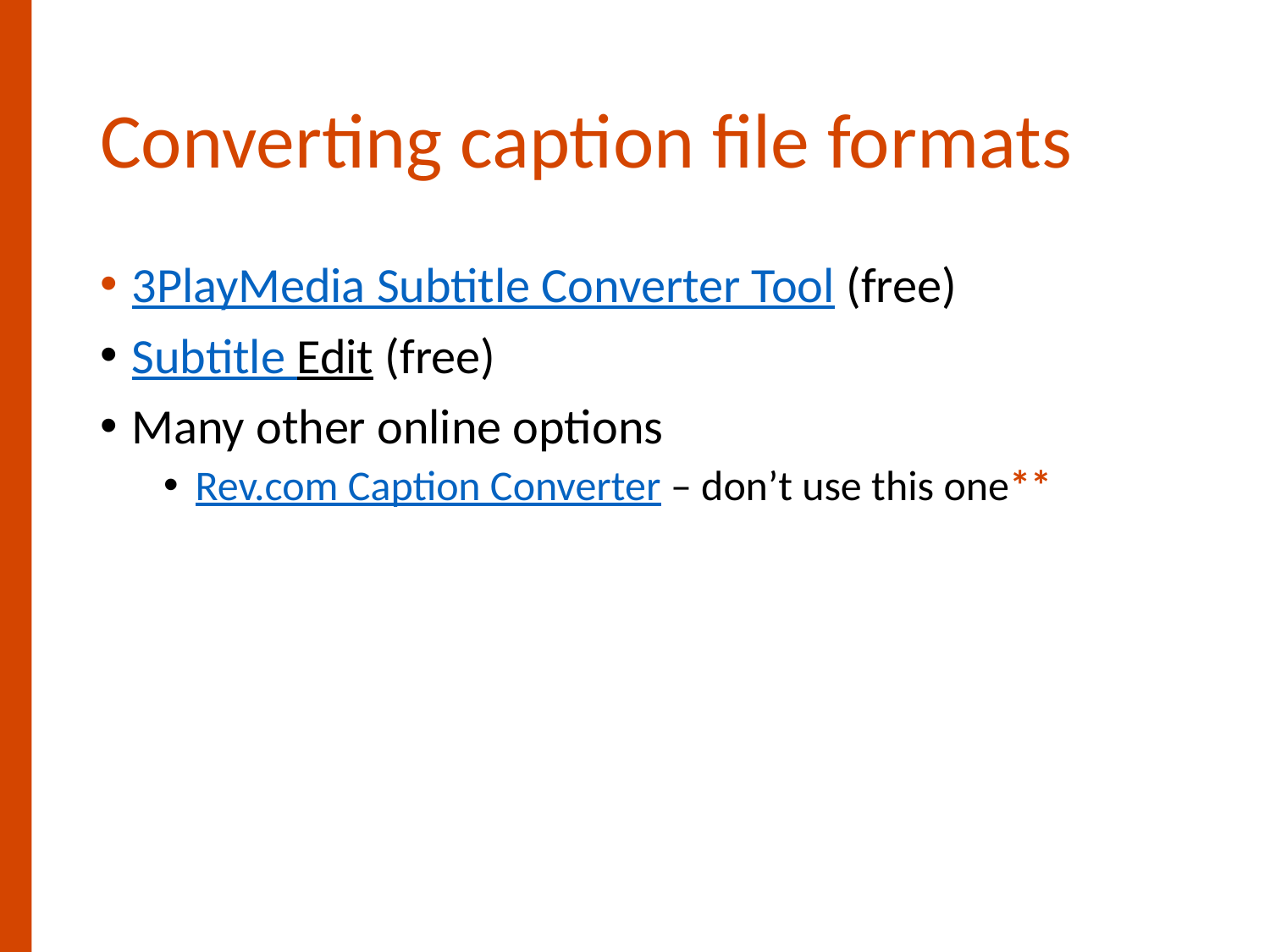

# Converting caption file formats
3PlayMedia Subtitle Converter Tool (free)
Subtitle Edit (free)
Many other online options
Rev.com Caption Converter – don’t use this one**